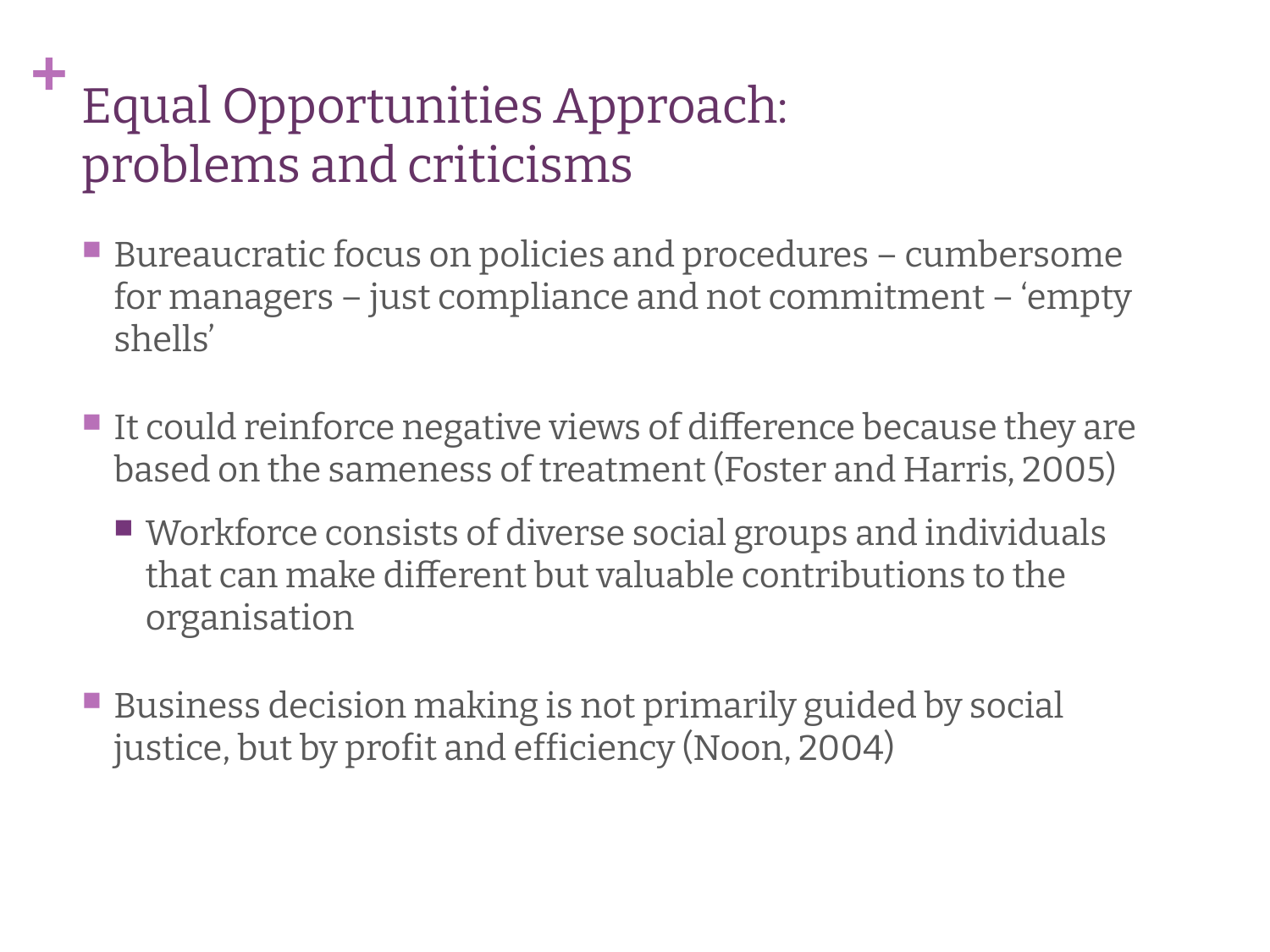

# Equal Opportunities Approach: problems and criticisms
Bureaucratic focus on policies and procedures – cumbersome for managers – just compliance and not commitment – ‘empty shells’
It could reinforce negative views of difference because they are based on the sameness of treatment (Foster and Harris, 2005)
Workforce consists of diverse social groups and individuals that can make different but valuable contributions to the organisation
Business decision making is not primarily guided by social justice, but by profit and efficiency (Noon, 2004)